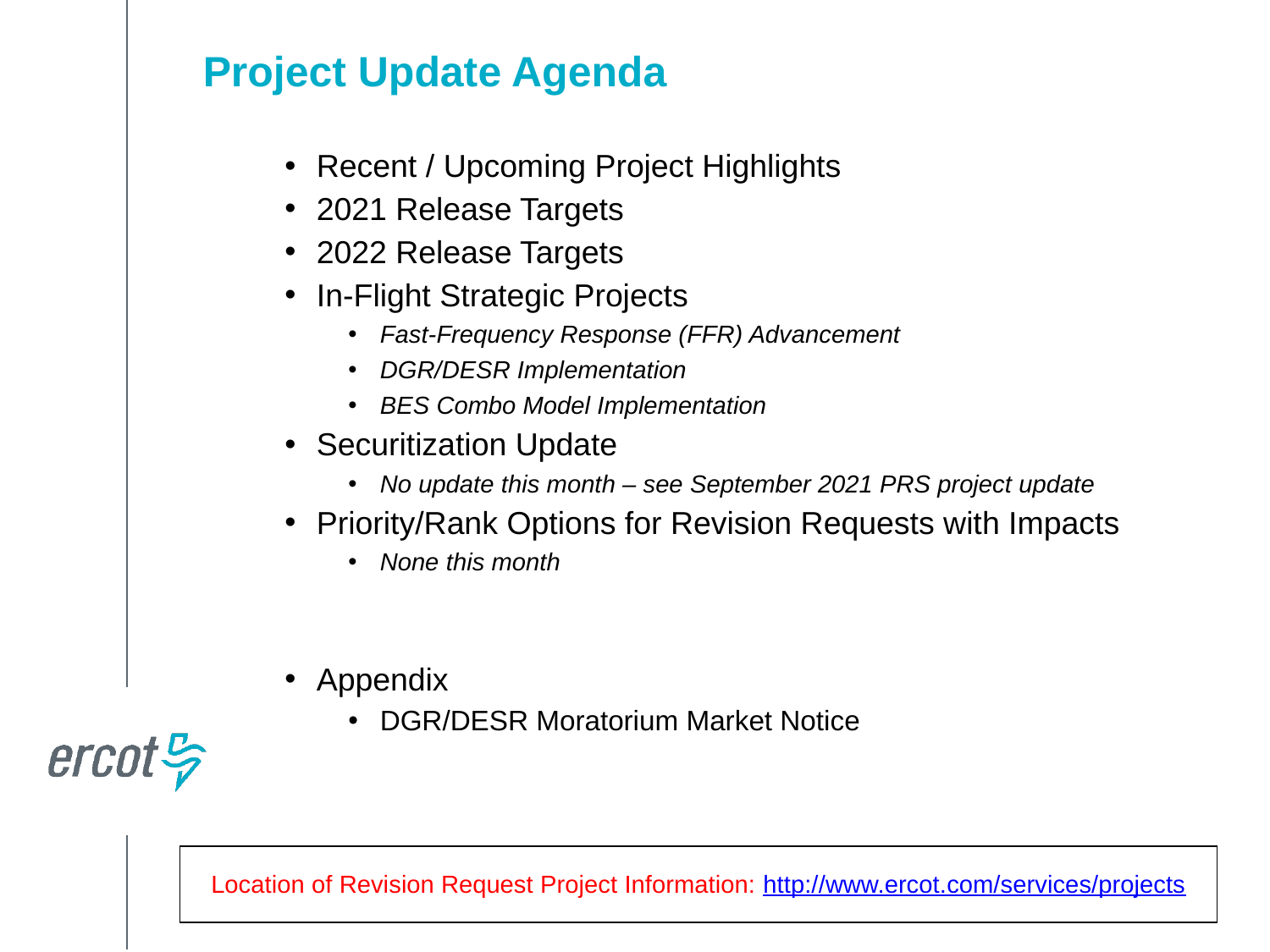

Project Update Agenda
Recent / Upcoming Project Highlights
2021 Release Targets
2022 Release Targets
In-Flight Strategic Projects
Fast-Frequency Response (FFR) Advancement
DGR/DESR Implementation
BES Combo Model Implementation
Securitization Update
No update this month – see September 2021 PRS project update
Priority/Rank Options for Revision Requests with Impacts
None this month

Appendix
DGR/DESR Moratorium Market Notice

Location of Revision Request Project Information: http://www.ercot.com/services/projects